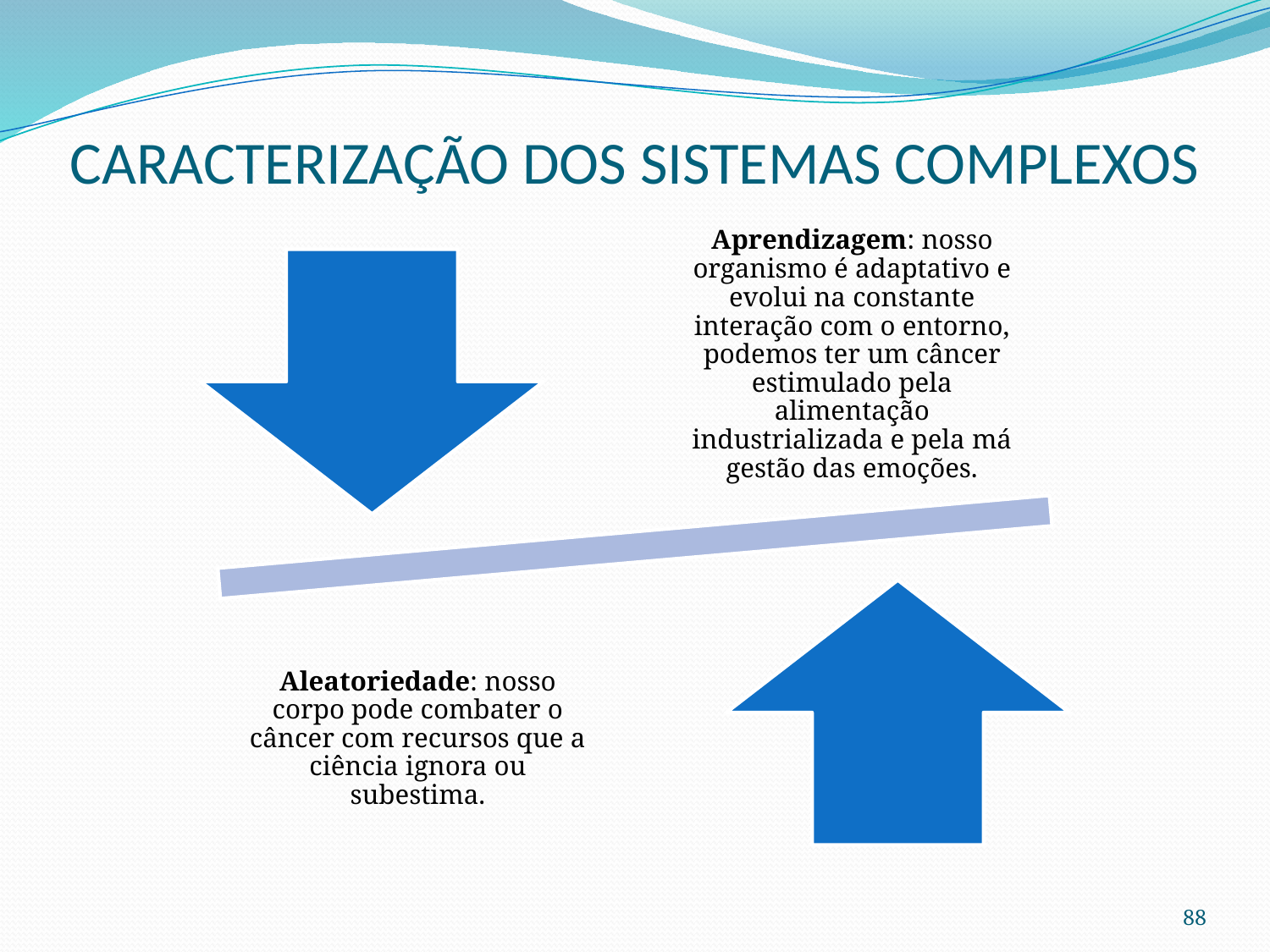

CARACTERIZAÇÃO DOS SISTEMAS COMPLEXOS
Aprendizagem: nosso organismo é adaptativo e evolui na constante interação com o entorno, podemos ter um câncer estimulado pela alimentação industrializada e pela má gestão das emoções.
Aleatoriedade: nosso corpo pode combater o câncer com recursos que a ciência ignora ou subestima.
88